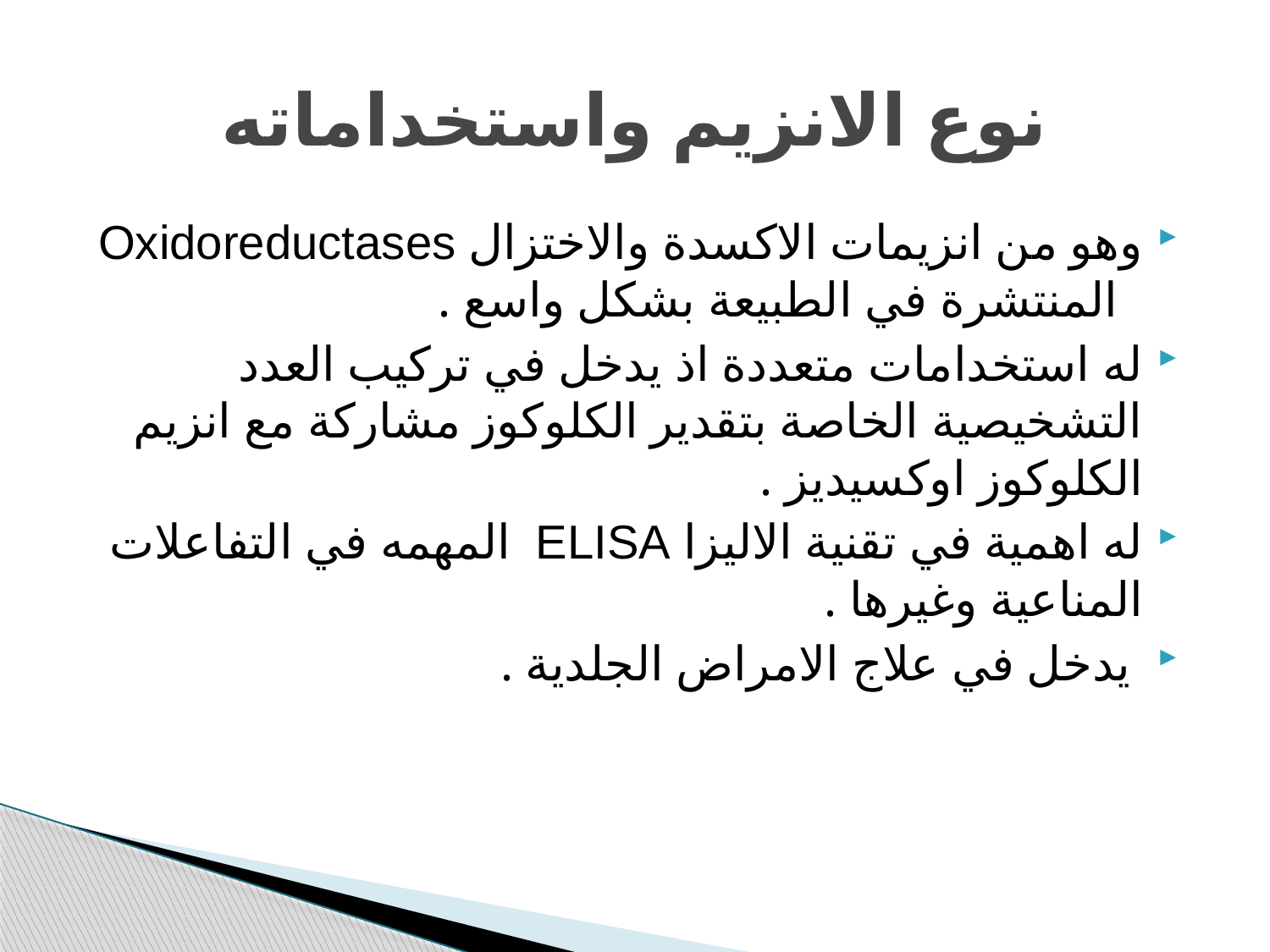

# نوع الانزيم واستخداماته
وهو من انزيمات الاكسدة والاختزال Oxidoreductases    المنتشرة في الطبيعة بشكل واسع .
له استخدامات متعددة اذ يدخل في تركيب العدد التشخيصية الخاصة بتقدير الكلوكوز مشاركة مع انزيم الكلوكوز اوكسيديز .
له اهمية في تقنية الاليزا ELISA  المهمه في التفاعلات المناعية وغيرها .
 يدخل في علاج الامراض الجلدية .